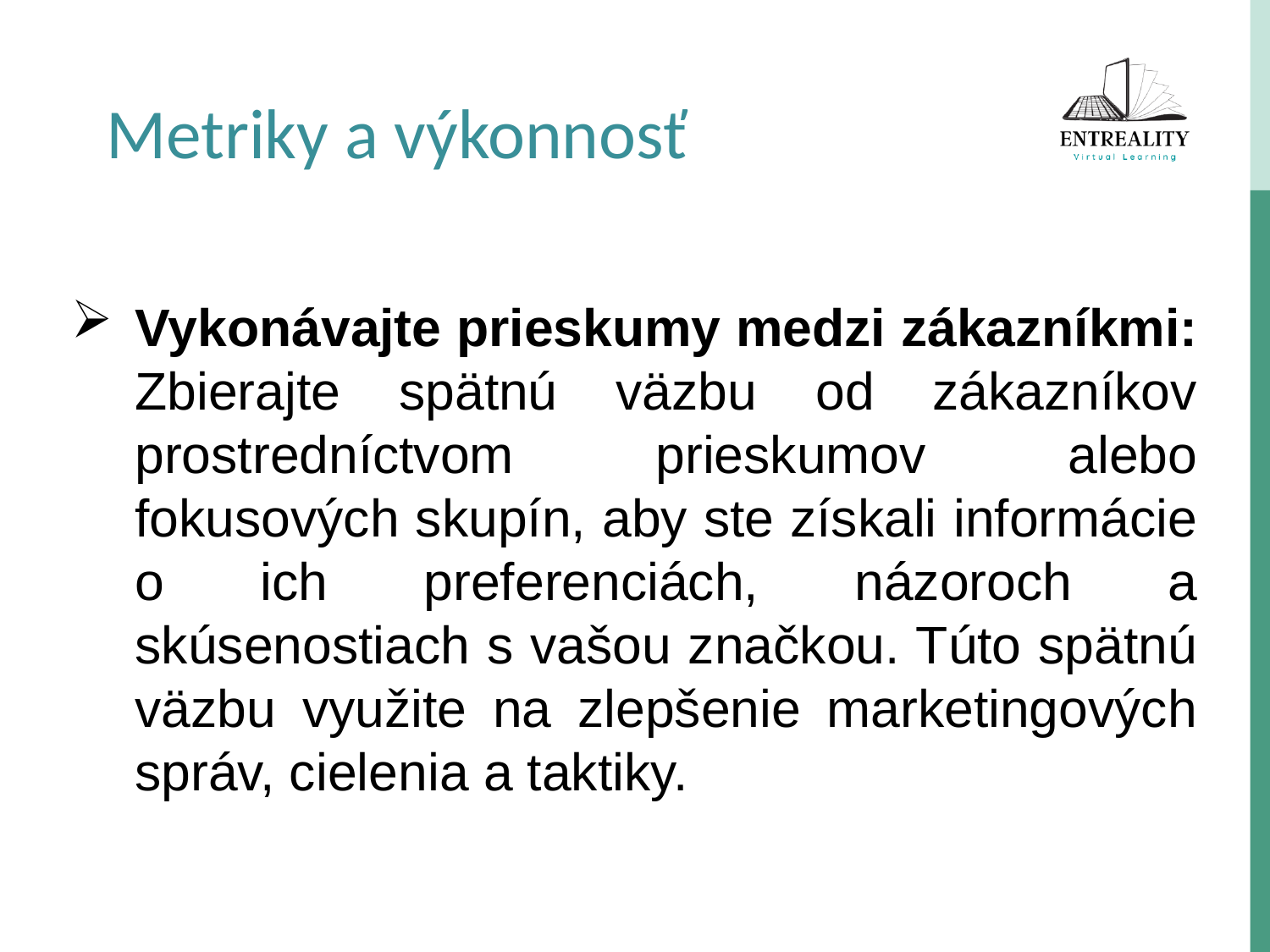

Metriky a výkonnosť

Vykonávajte prieskumy medzi zákazníkmi: Zbierajte spätnú väzbu od zákazníkov prostredníctvom prieskumov alebo fokusových skupín, aby ste získali informácie o ich preferenciách, názoroch a skúsenostiach s vašou značkou. Túto spätnú väzbu využite na zlepšenie marketingových správ, cielenia a taktiky.